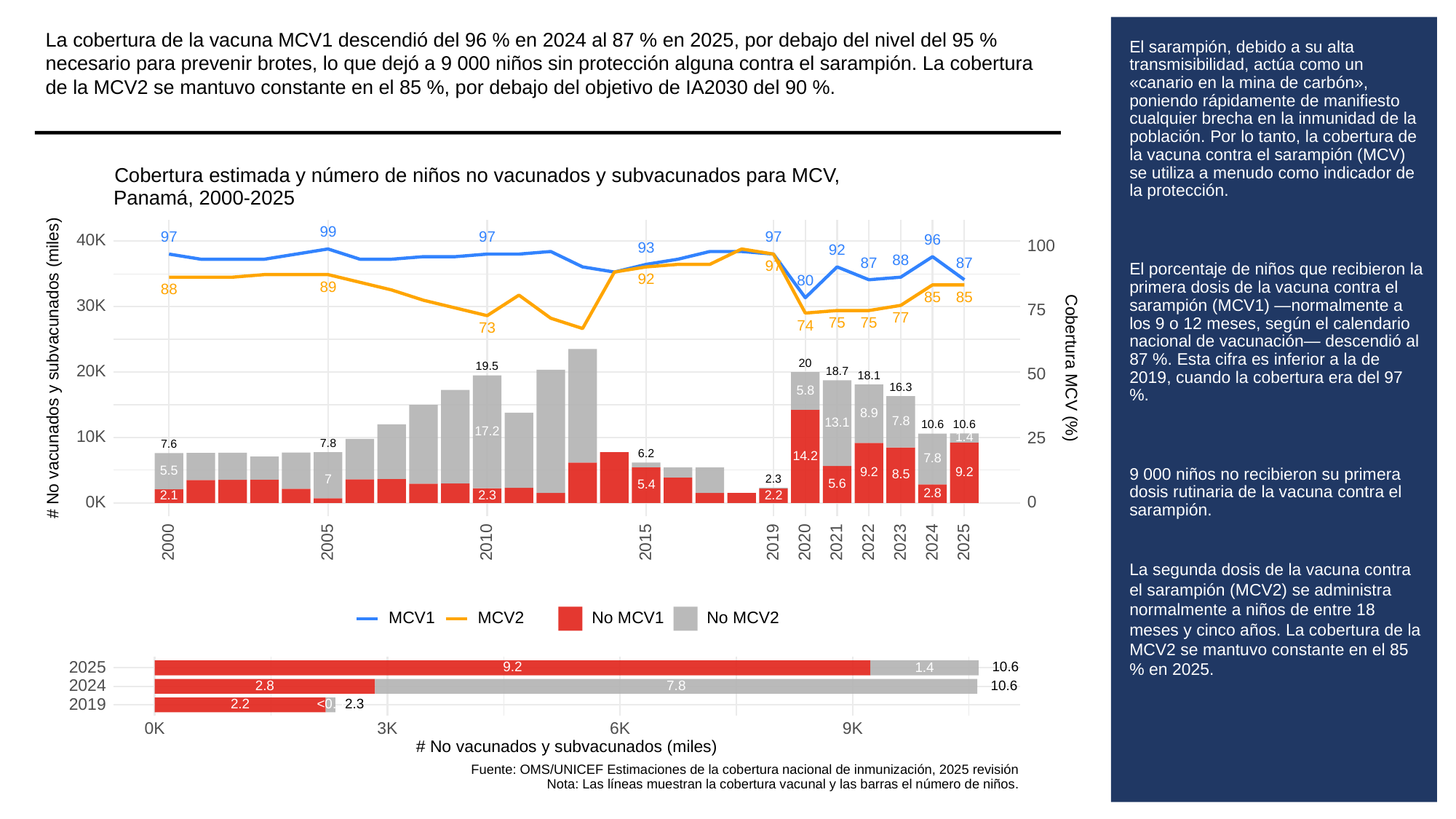

La cobertura de la vacuna MCV1 descendió del 96 % en 2024 al 87 % en 2025, por debajo del nivel del 95 % necesario para prevenir brotes, lo que dejó a 9 000 niños sin protección alguna contra el sarampión. La cobertura de la MCV2 se mantuvo constante en el 85 %, por debajo del objetivo de IA2030 del 90 %.
# El sarampión, debido a su alta transmisibilidad, actúa como un «canario en la mina de carbón», poniendo rápidamente de manifiesto cualquier brecha en la inmunidad de la población. Por lo tanto, la cobertura de la vacuna contra el sarampión (MCV) se utiliza a menudo como indicador de la protección.

El porcentaje de niños que recibieron la primera dosis de la vacuna contra el sarampión (MCV1) —normalmente a los 9 o 12 meses, según el calendario nacional de vacunación— descendió al 87 %. Esta cifra es inferior a la de 2019, cuando la cobertura era del 97 %.

9 000 niños no recibieron su primera dosis rutinaria de la vacuna contra el sarampión.

La segunda dosis de la vacuna contra el sarampión (MCV2) se administra normalmente a niños de entre 18 meses y cinco años. La cobertura de la MCV2 se mantuvo constante en el 85 % en 2025.

Cobertura estimada y número de niños no vacunados y subvacunados para MCV,
Panamá, 2000-2025

99
97
97
97
40K
96
100

93
92

88
87
87
97

92
80
89
88
85
85
30K
75

77
75
75
74
73

20
# No vacunados y subvacunados (miles)
Cobertura MCV (%)
19.5
20K
18.7
50

18.1

16.3

5.8

8.9

7.8
13.1
10.6
10.6

17.2
10K
25
1.4

7.8
7.6

6.2
14.2

7.8

5.5

9.2
9.2

8.5
2.3
7

5.6

5.4

2.8

2.3
2.2
2.1

0K
0

2023
2000
2005
2010
2015
2019
2020
2021
2022
2024
2025

MCV1
MCV2
No MCV1
No MCV2

2025
9.2
10.6
1.4

2024
2.8
7.8
10.6

2019
2.3
<0.5
2.2

3K
0K
6K
9K
# No vacunados y subvacunados (miles)
Fuente: OMS/UNICEF Estimaciones de la cobertura nacional de inmunización, 2025 revisión
Nota: Las líneas muestran la cobertura vacunal y las barras el número de niños.